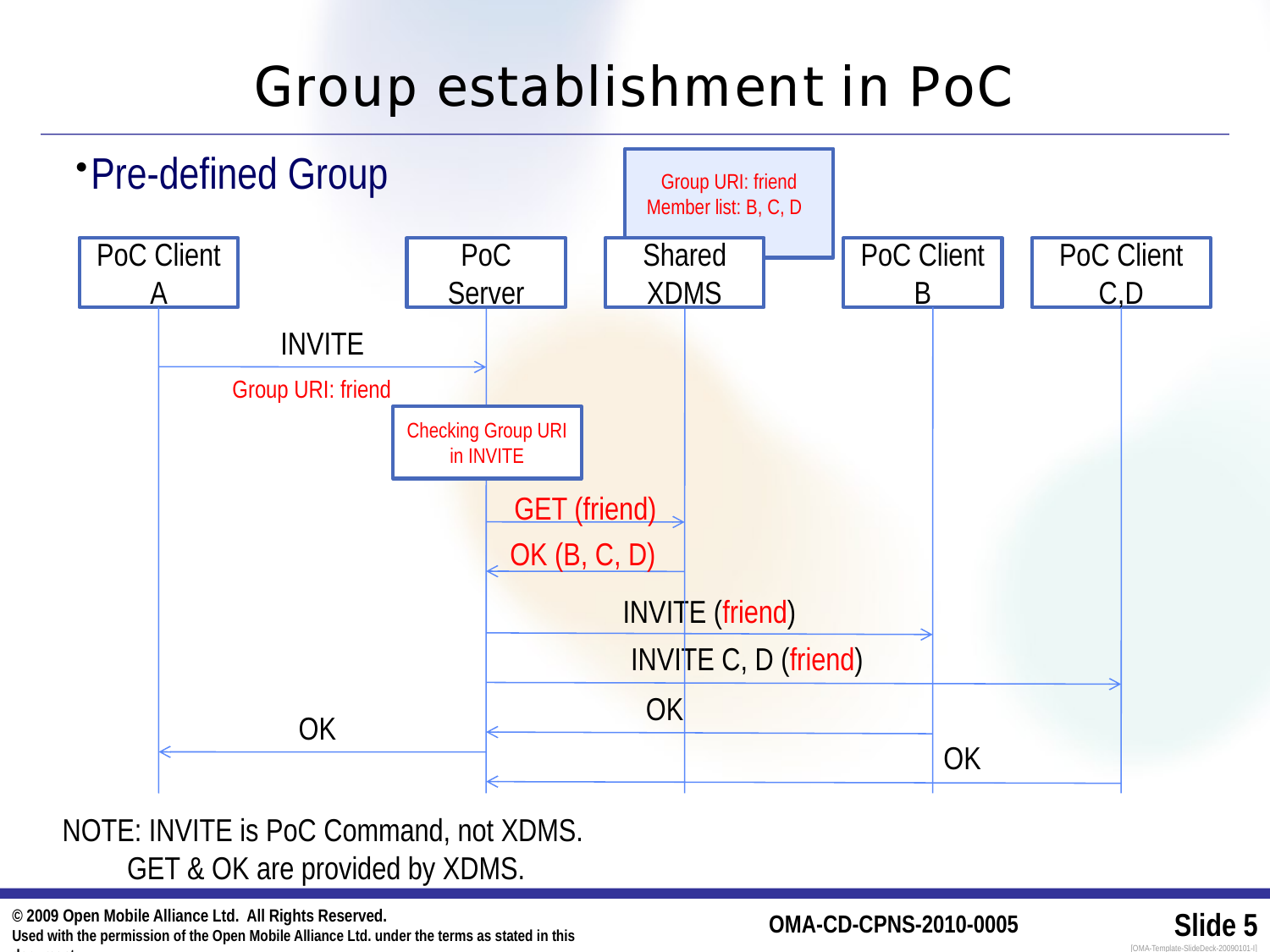

# Group establishment in PoC
Pre-defined Group

Group URI: friend
Member list: B, C, D
PoC Client A
PoC Server
Shared XDMS
PoC Client B
PoC Client C,D
INVITE
Group URI: friend
Checking Group URI in INVITE
GET (friend)
OK (B, C, D)
INVITE (friend)
INVITE C, D (friend)
OK
OK
OK
NOTE: INVITE is PoC Command, not XDMS.
         GET & OK are provided by XDMS.